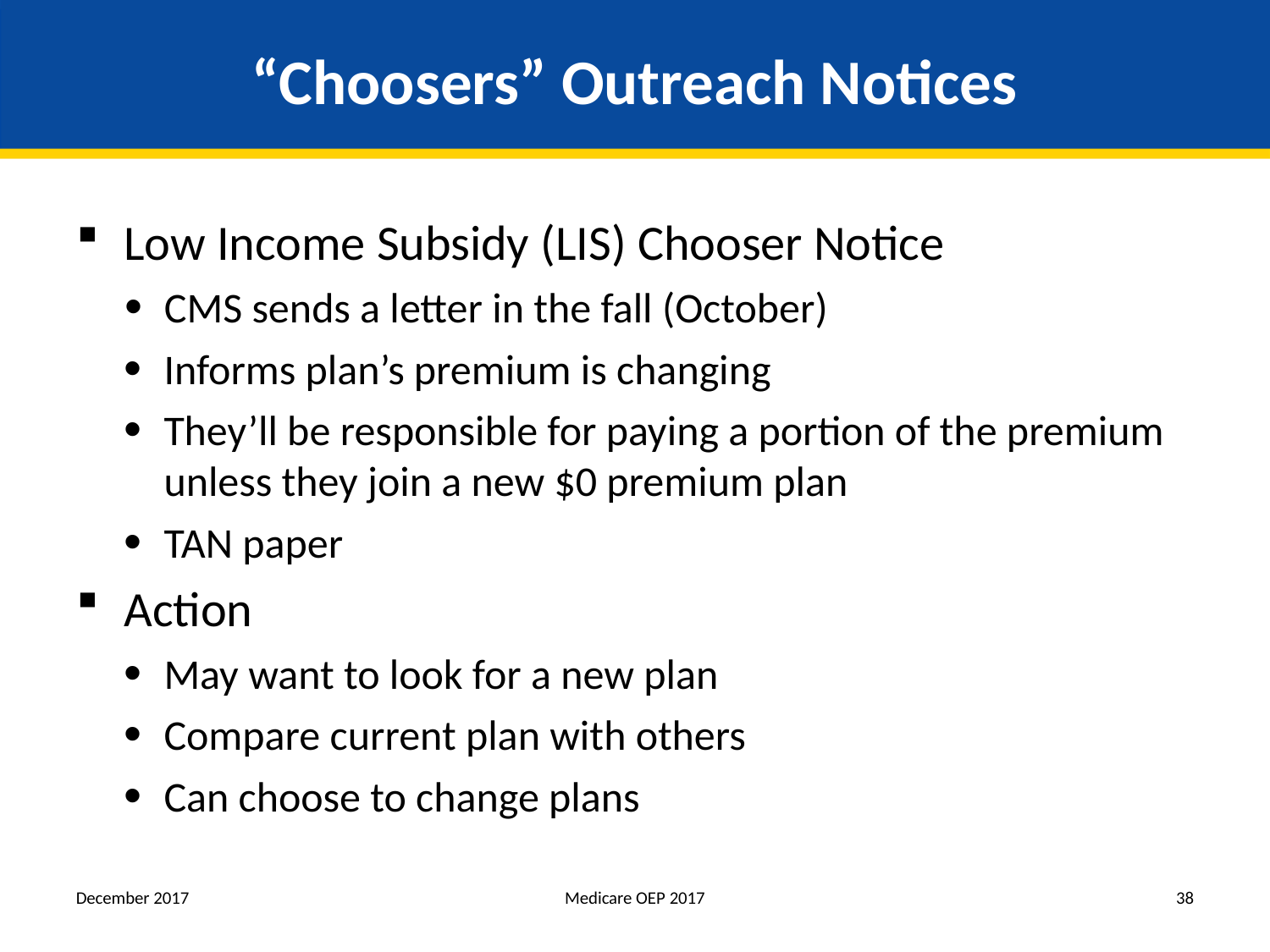

# “Choosers” Outreach Notices
Low Income Subsidy (LIS) Chooser Notice
CMS sends a letter in the fall (October)
Informs plan’s premium is changing
They’ll be responsible for paying a portion of the premium unless they join a new $0 premium plan
TAN paper
Action
May want to look for a new plan
Compare current plan with others
Can choose to change plans
December 2017
Medicare OEP 2017
38